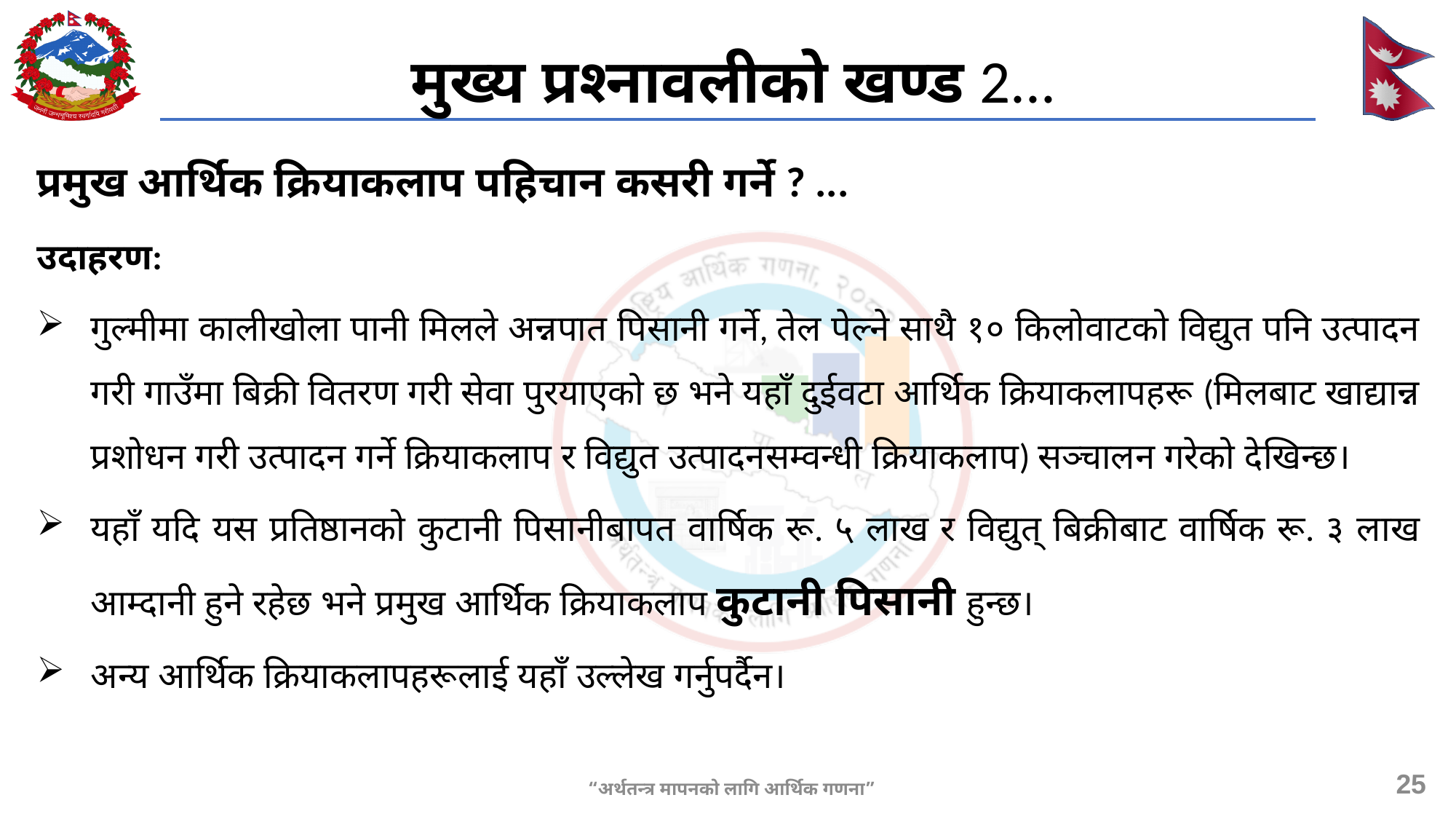

# मुख्य प्रश्नावलीको खण्ड 2...
प्रमुख आर्थिक क्रियाकलाप पहिचान कसरी गर्ने ? ...
उदाहरण:
गुल्मीमा कालीखोला पानी मिलले अन्नपात पिसानी गर्ने, तेल पेल्ने साथै १० किलोवाटको विद्युत पनि उत्पादन गरी गाउँमा बिक्री वितरण गरी सेवा पुरयाएको छ भने यहाँ दुईवटा आर्थिक क्रियाकलापहरू (मिलबाट खाद्यान्न प्रशोधन गरी उत्पादन गर्ने क्रियाकलाप र विद्युत उत्पादनसम्वन्धी क्रियाकलाप) सञ्चालन गरेको देखिन्छ।
यहाँ यदि यस प्रतिष्ठानको कुटानी पिसानीबापत वार्षिक रू. ५ लाख र विद्युत् बिक्रीबाट वार्षिक रू. ३ लाख आम्दानी हुने रहेछ भने प्रमुख आर्थिक क्रियाकलाप कुटानी पिसानी हुन्छ।
अन्य आर्थिक क्रियाकलापहरूलाई यहाँ उल्लेख गर्नुपर्दैन।
25
“अर्थतन्त्र मापनको लागि आर्थिक गणना”